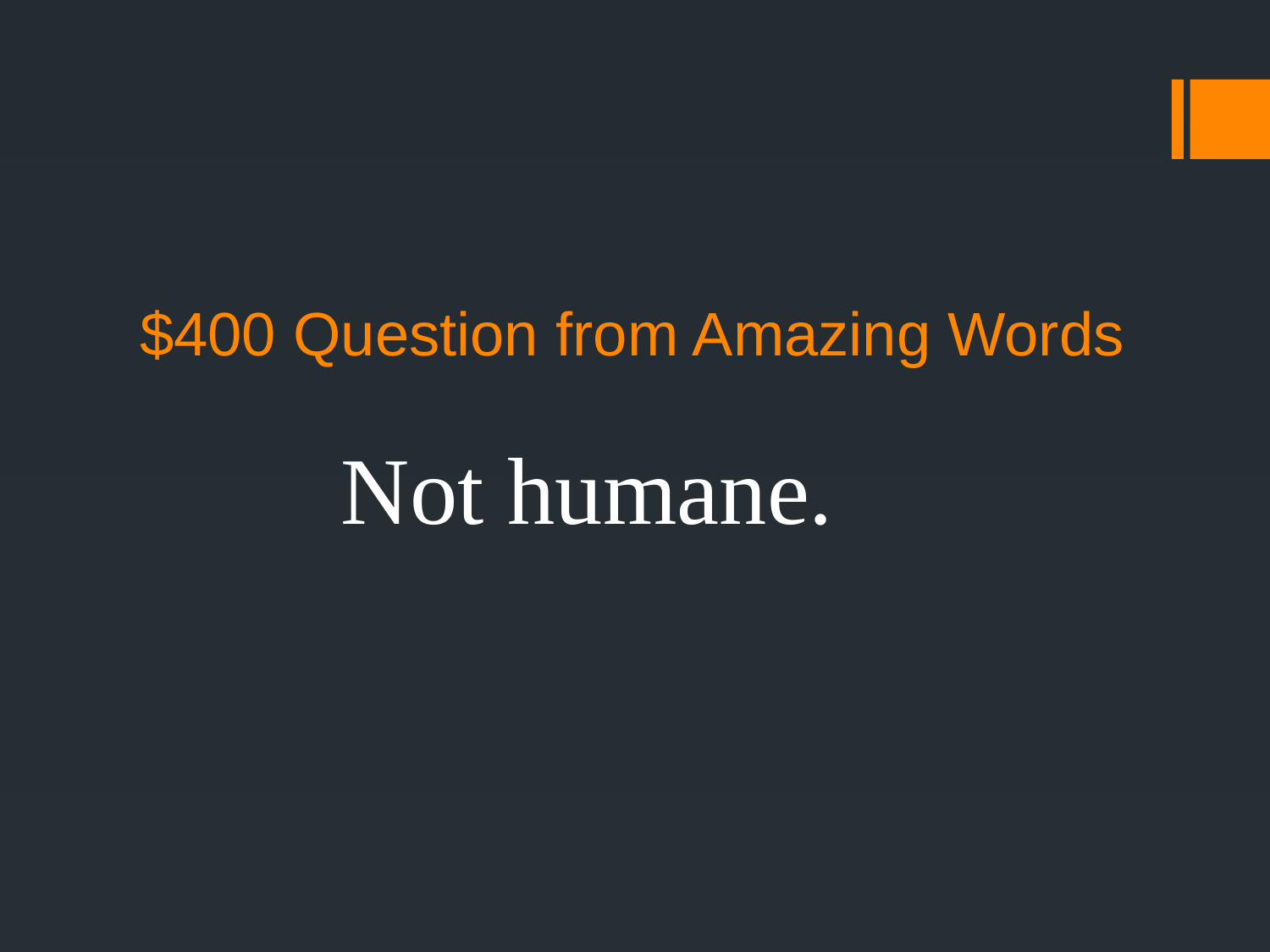

# $400 Question from Amazing Words
Not humane.